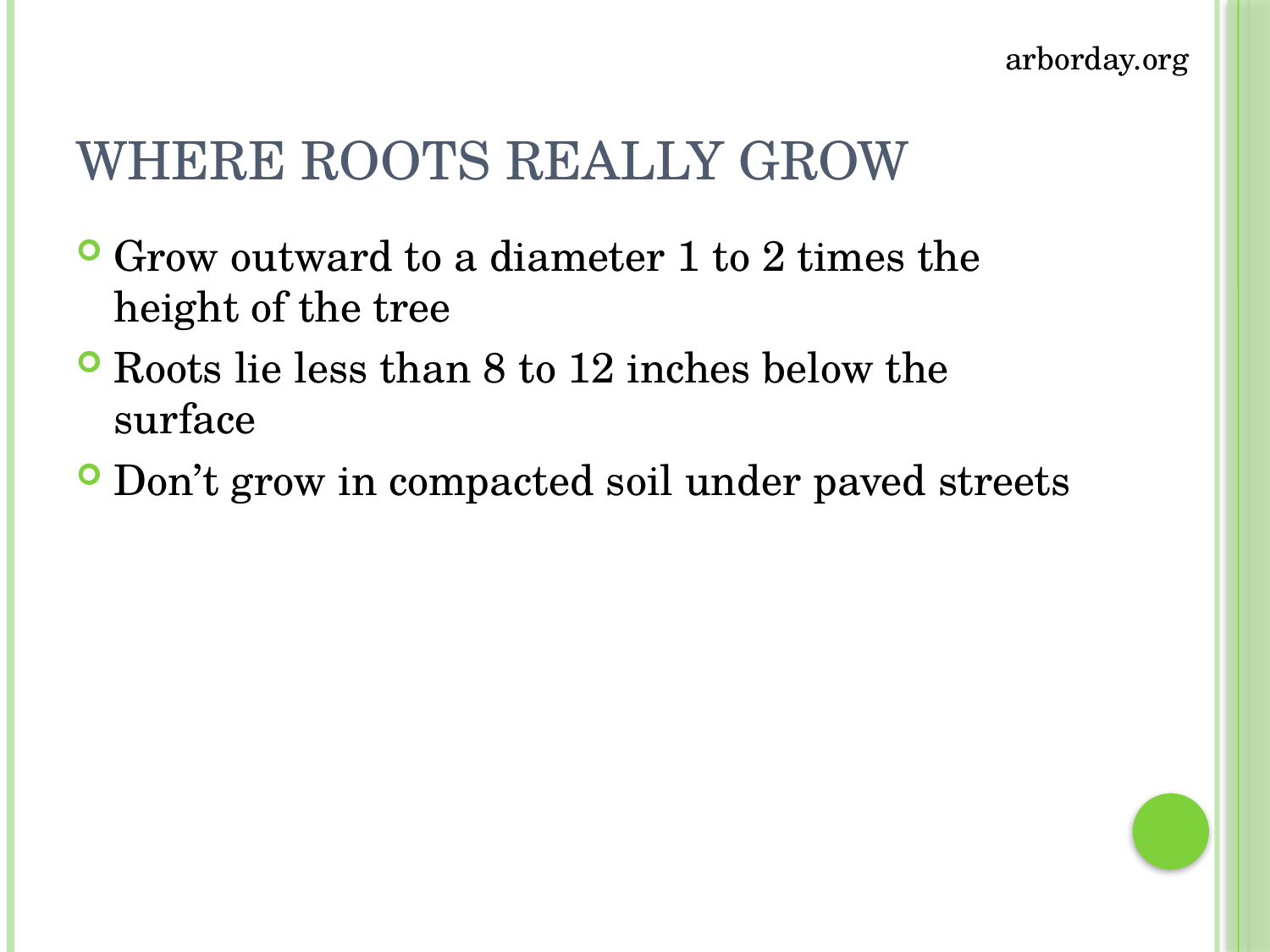

arborday.org
# Where roots really grow
Grow outward to a diameter 1 to 2 times the height of the tree
Roots lie less than 8 to 12 inches below the surface
Don’t grow in compacted soil under paved streets